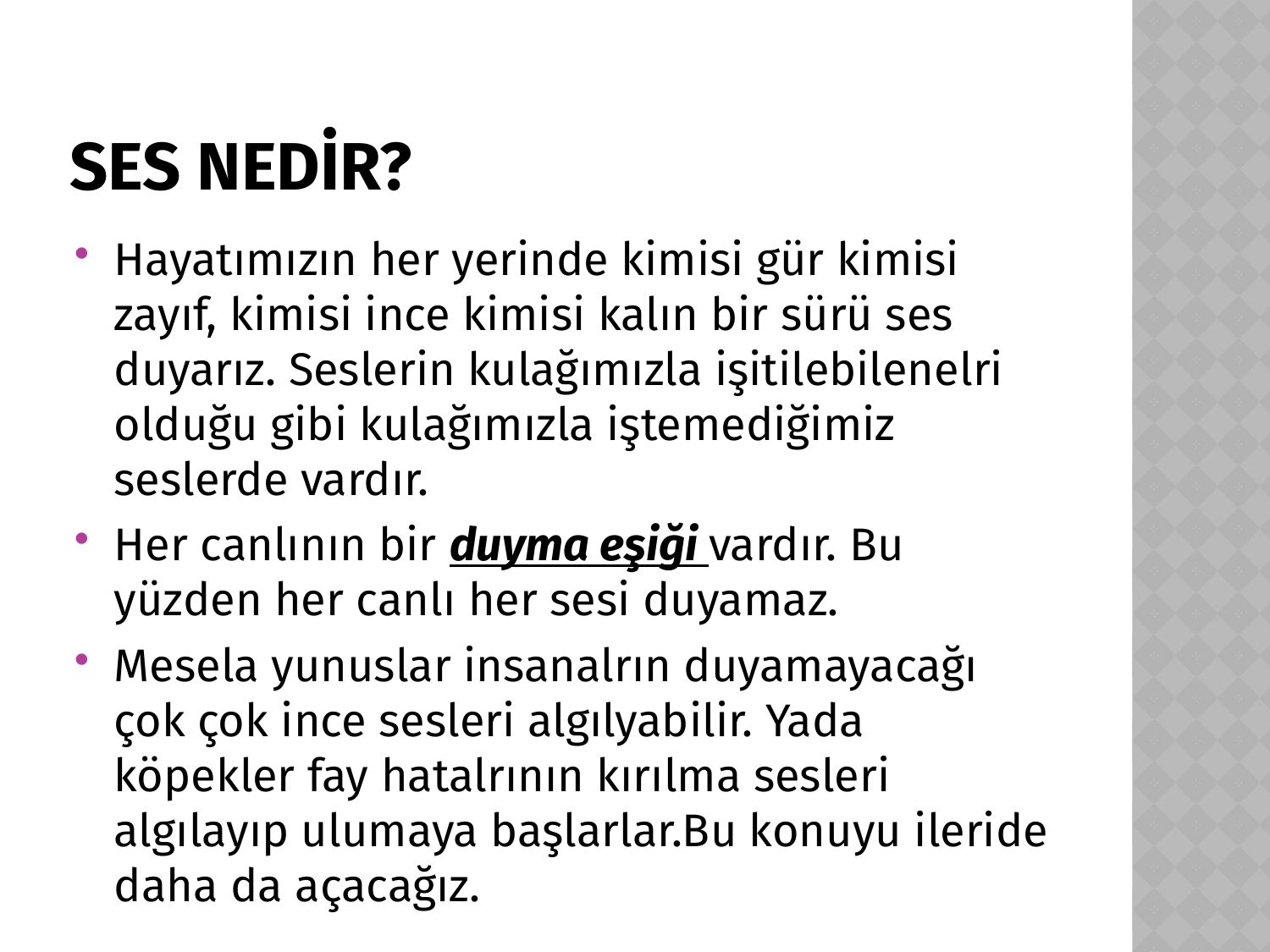

# Ses nedir?
Hayatımızın her yerinde kimisi gür kimisi zayıf, kimisi ince kimisi kalın bir sürü ses duyarız. Seslerin kulağımızla işitilebilenelri olduğu gibi kulağımızla iştemediğimiz seslerde vardır.
Her canlının bir duyma eşiği vardır. Bu yüzden her canlı her sesi duyamaz.
Mesela yunuslar insanalrın duyamayacağı çok çok ince sesleri algılyabilir. Yada köpekler fay hatalrının kırılma sesleri algılayıp ulumaya başlarlar.Bu konuyu ileride daha da açacağız.